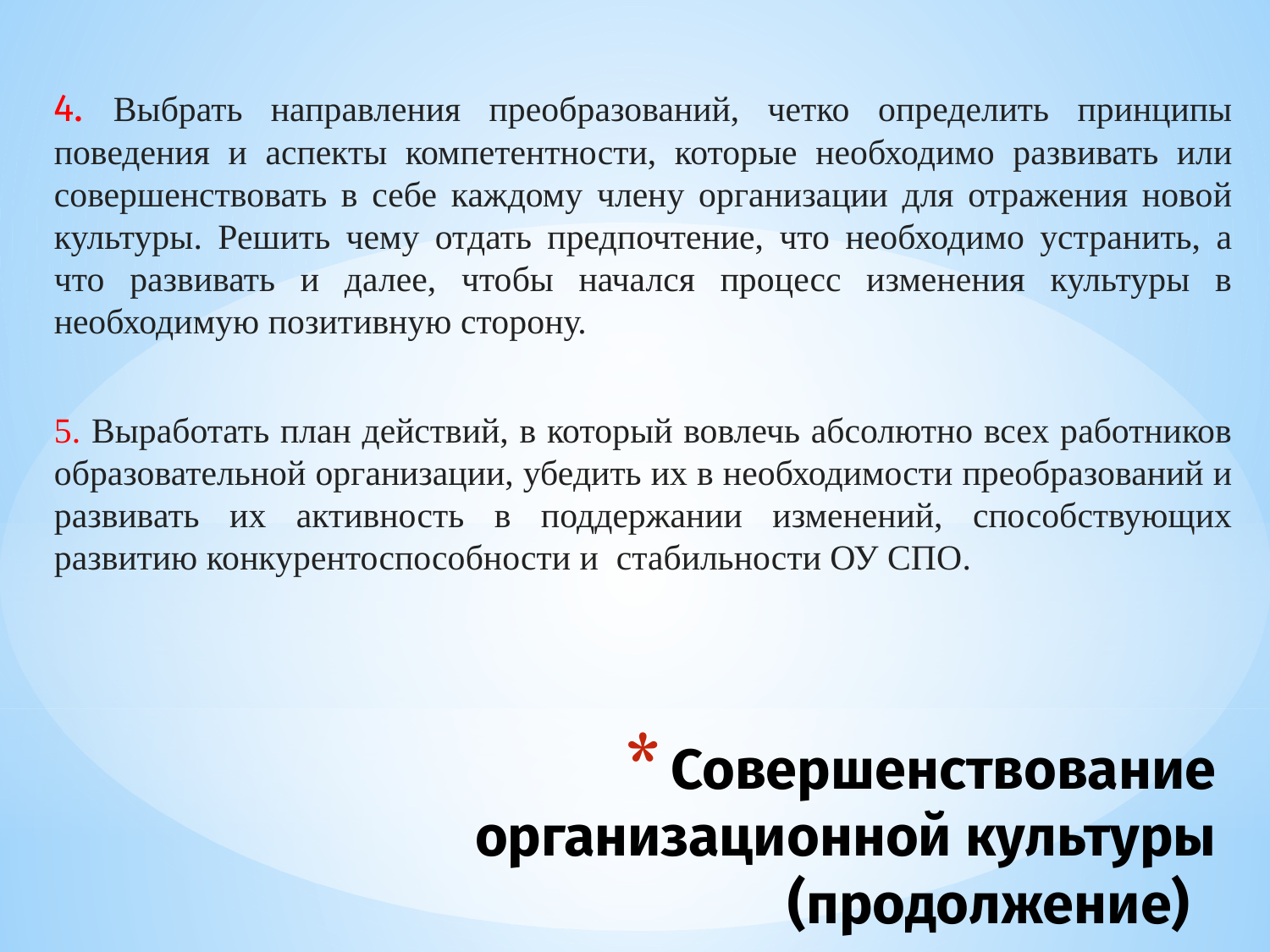

4. Выбрать направления преобразований, четко определить принципы поведения и аспекты компетентности, которые необходимо развивать или совершенствовать в себе каждому члену организации для отражения новой культуры. Решить чему отдать предпочтение, что необходимо устранить, а что развивать и далее, чтобы начался процесс изменения культуры в необходимую позитивную сторону.

5. Выработать план действий, в который вовлечь абсолютно всех работников образовательной организации, убедить их в необходимости преобразований и развивать их активность в поддержании изменений, способствующих развитию конкурентоспособности и  стабильности ОУ СПО.

# Совершенствование организационной культуры (продолжение)